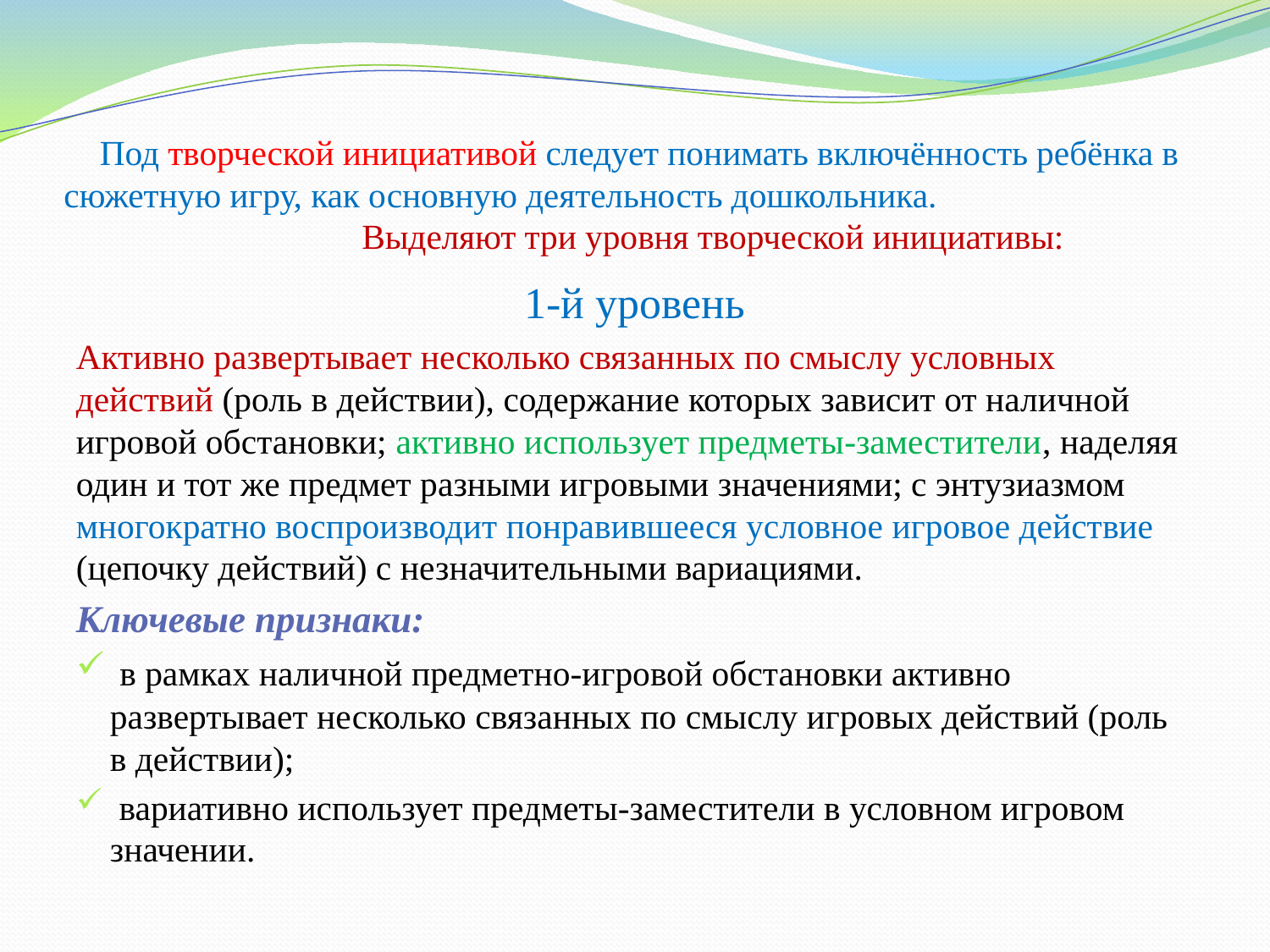

# Под творческой инициативой следует понимать включённость ребёнка в сюжетную игру, как основную деятельность дошкольника.                                                  Выделяют три уровня творческой инициативы:
1-й уровень
Активно развертывает несколько связанных по смыслу условных действий (роль в действии), содержание которых зависит от наличной игровой обстановки; активно использует предметы-заместители, наделяя один и тот же предмет разными игровыми значениями; с энтузиазмом многократно воспроизводит понравившееся условное игровое действие (цепочку действий) с незначительными вариациями.
Ключевые признаки:
 в рамках наличной предметно-игровой обстановки активно развертывает несколько связанных по смыслу игровых действий (роль в действии);
 вариативно использует предметы-заместители в условном игровом значении.